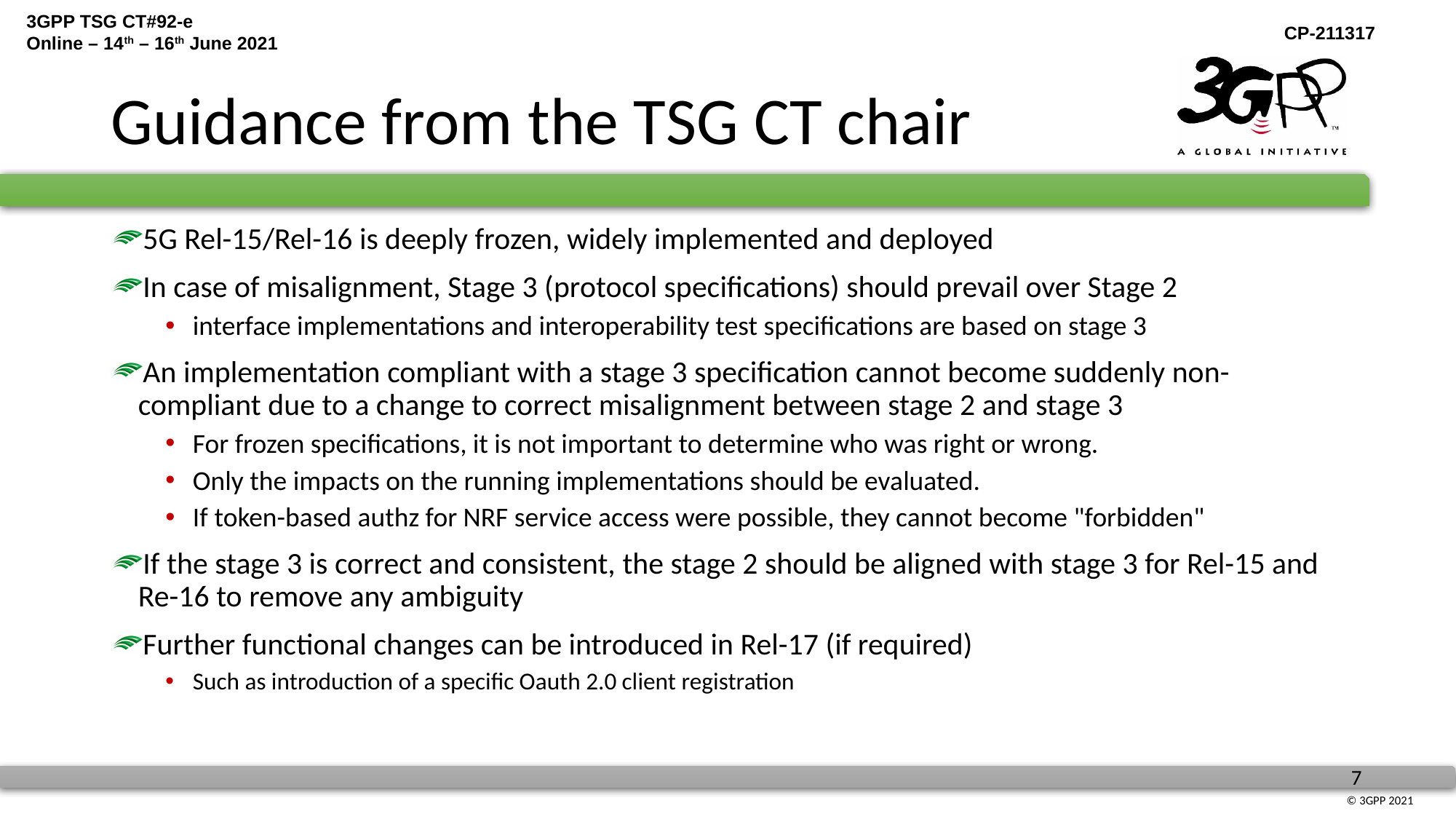

# Guidance from the TSG CT chair
5G Rel-15/Rel-16 is deeply frozen, widely implemented and deployed
In case of misalignment, Stage 3 (protocol specifications) should prevail over Stage 2
interface implementations and interoperability test specifications are based on stage 3
An implementation compliant with a stage 3 specification cannot become suddenly non-compliant due to a change to correct misalignment between stage 2 and stage 3
For frozen specifications, it is not important to determine who was right or wrong.
Only the impacts on the running implementations should be evaluated.
If token-based authz for NRF service access were possible, they cannot become "forbidden"
If the stage 3 is correct and consistent, the stage 2 should be aligned with stage 3 for Rel-15 and Re-16 to remove any ambiguity
Further functional changes can be introduced in Rel-17 (if required)
Such as introduction of a specific Oauth 2.0 client registration